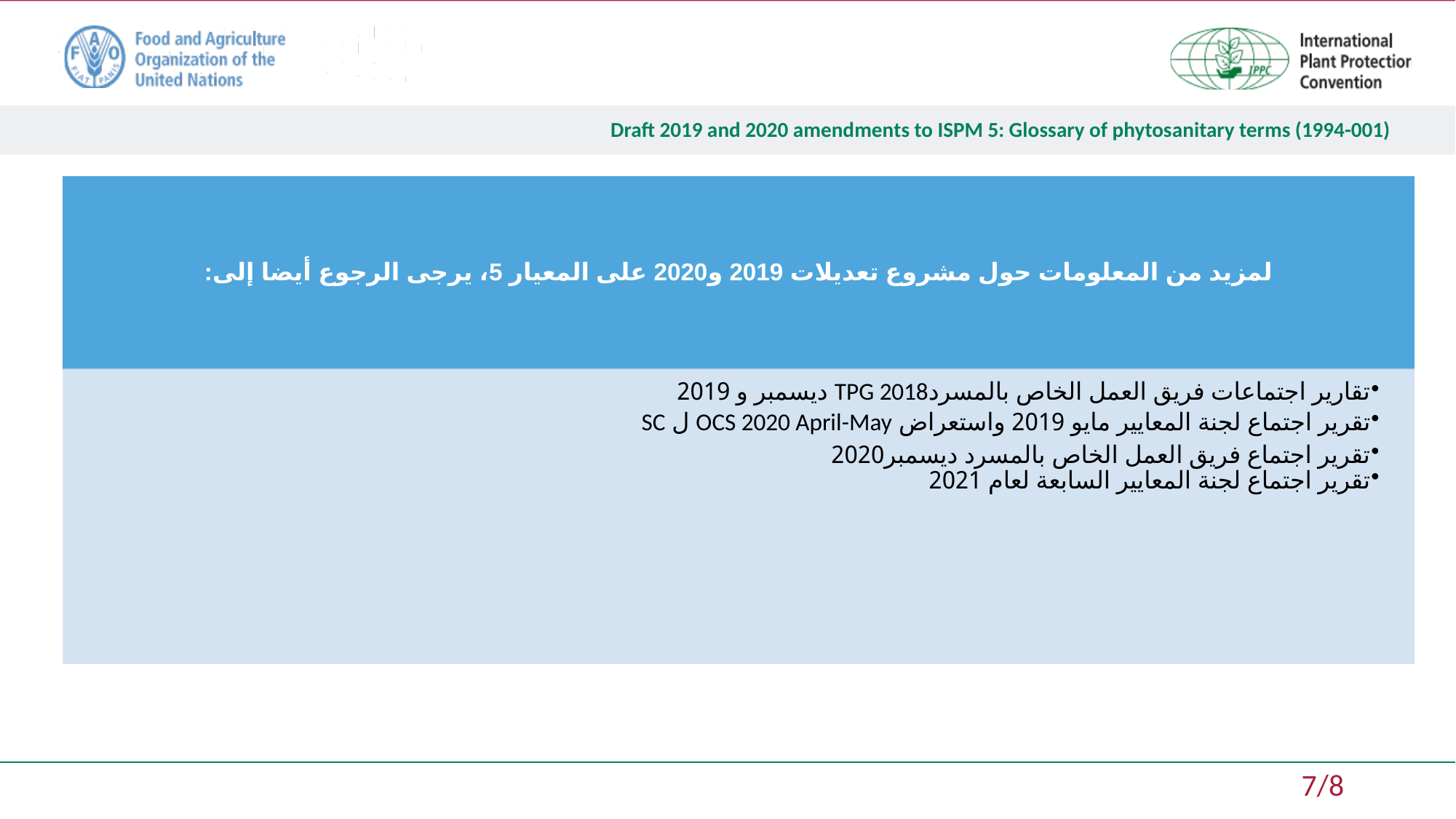

لمزيد من المعلومات حول مشروع تعديلات 2019 و2020 على المعيار 5، يرجى الرجوع أيضا إلى:
تقارير اجتماعات فريق العمل الخاص بالمسردTPG 2018 ديسمبر و 2019
تقرير اجتماع لجنة المعايير مايو 2019 واستعراض OCS 2020 April-May ل SC
تقرير اجتماع فريق العمل الخاص بالمسرد ديسمبر2020
تقرير اجتماع لجنة المعايير السابعة لعام 2021